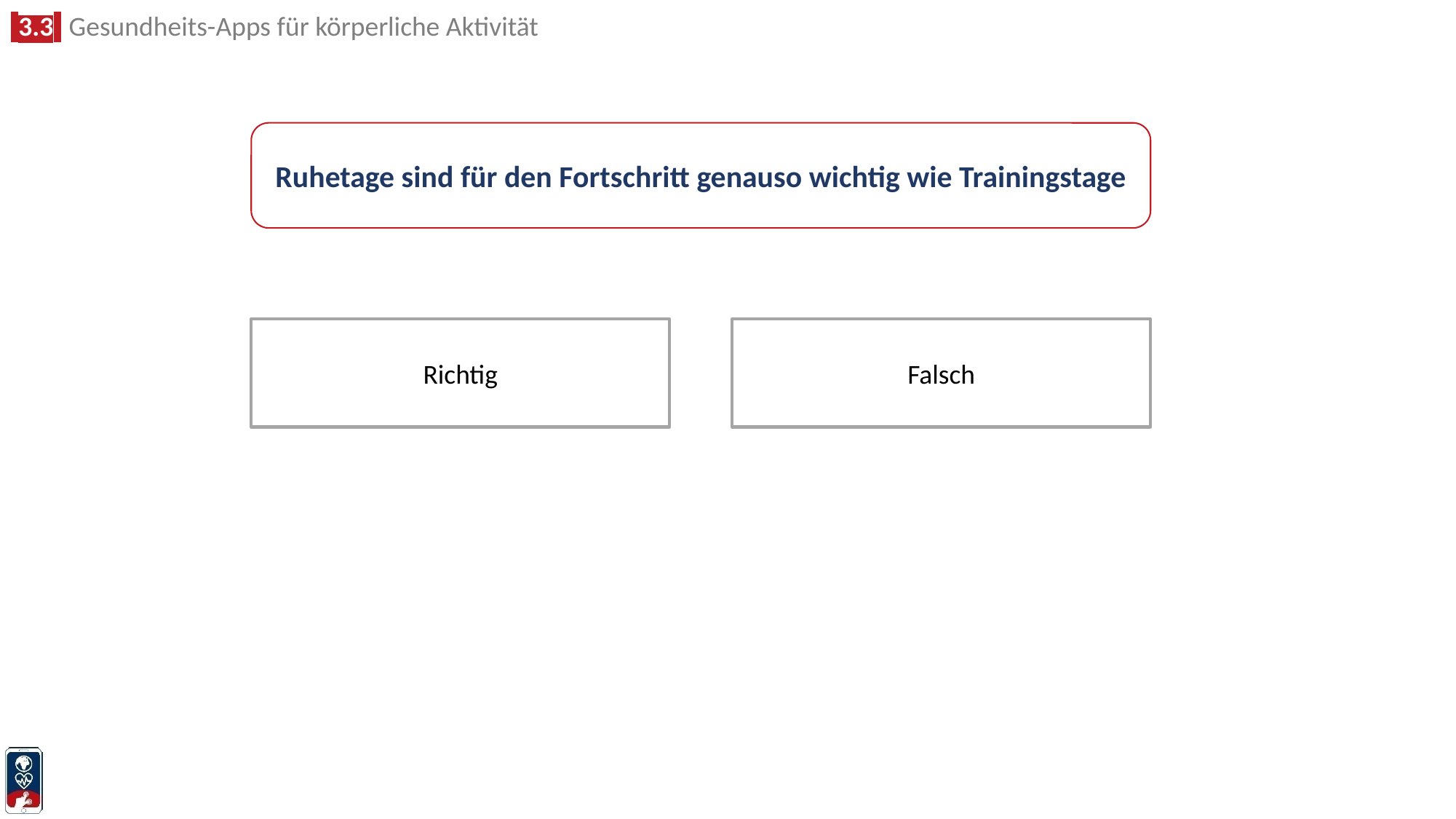

Ruhetage sind für den Fortschritt genauso wichtig wie Trainingstage
Richtig
Falsch